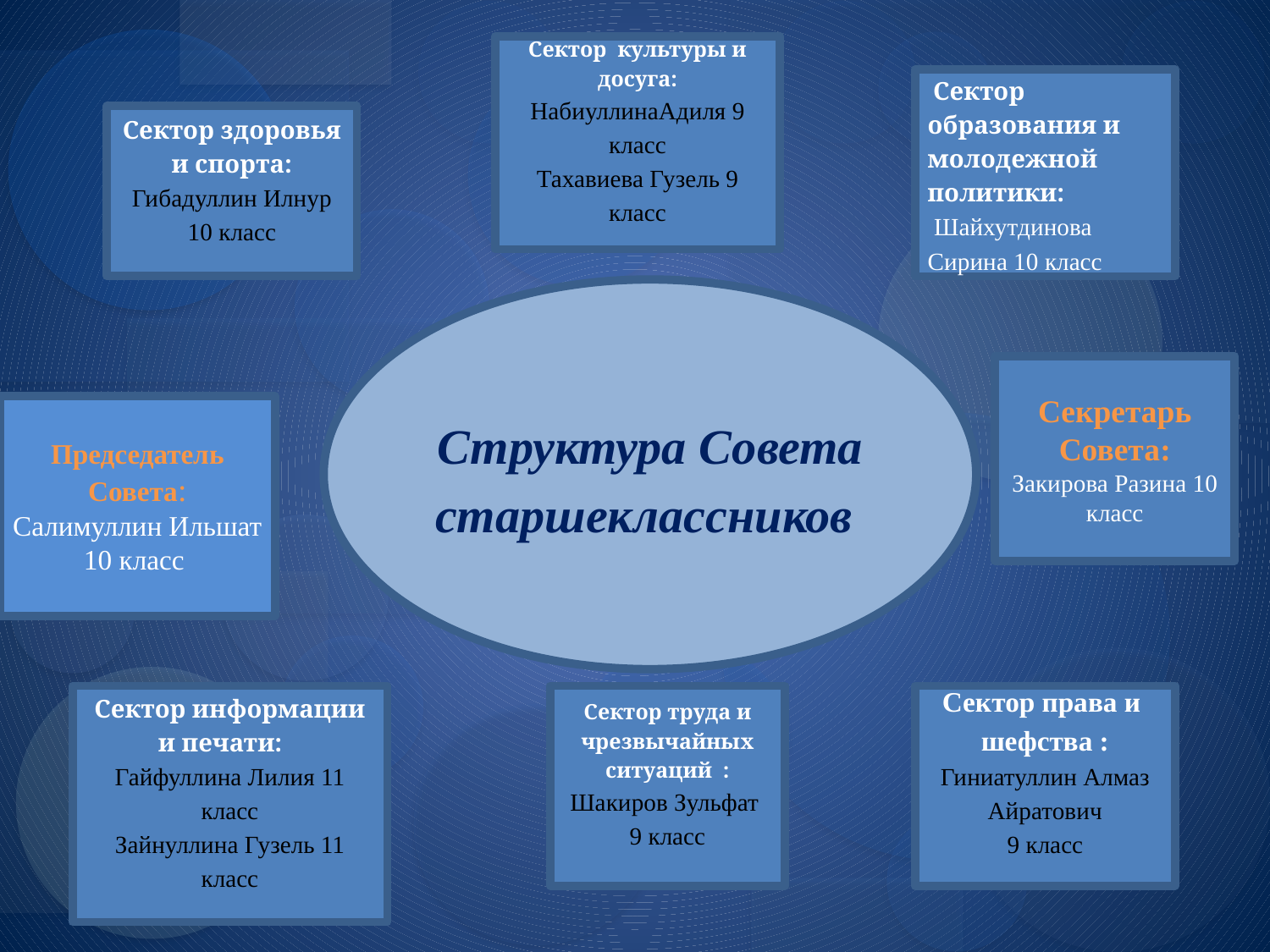

Сектор  культуры и досуга:
НабиуллинаАдиля 9 класс
Тахавиева Гузель 9 класс

 Сектор  образования и молодежной политики:
 Шайхутдинова Сирина 10 класс
Сектор здоровья и спорта: Гибадуллин Илнур 10 класс

Структура Совета старшеклассников
Секретарь Совета: Закирова Разина 10 класс
Председатель Совета: Салимуллин Ильшат 10 класс
Сектор информации и печати:
Гайфуллина Лилия 11 класс
Зайнуллина Гузель 11 класс

Сектор права и  шефства : Гиниатуллин Алмаз Айратович
9 класс

Сектор труда и чрезвычайных ситуаций  : Шакиров Зульфат  9 класс